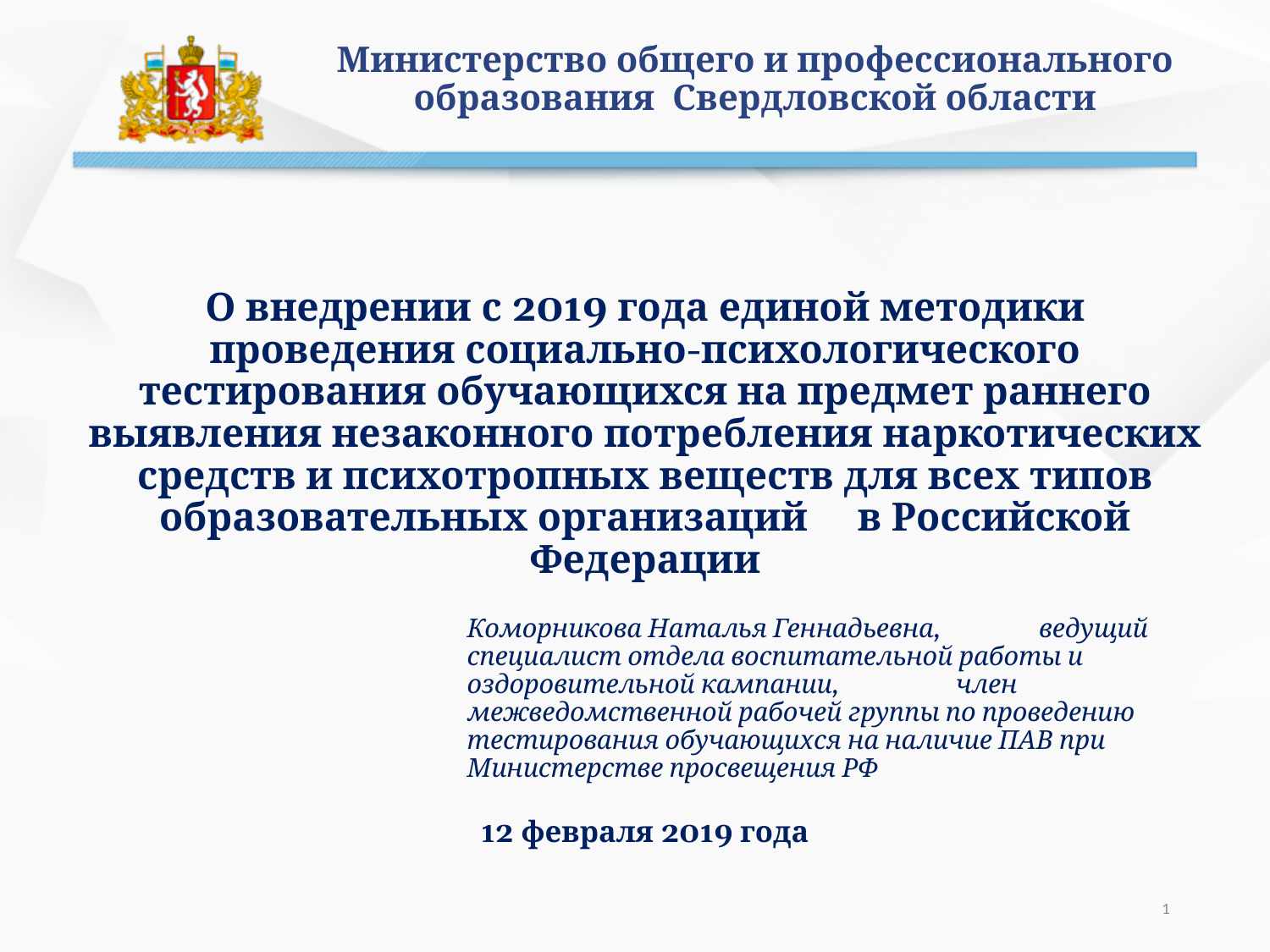

# Министерство общего и профессионального образования  Свердловской области

О внедрении с 2019 года единой методики проведения социально-психологического тестирования обучающихся на предмет раннего выявления незаконного потребления наркотических средств и психотропных веществ для всех типов образовательных организаций     в Российской Федерации

Коморникова Наталья Геннадьевна,                ведущий специалист отдела воспитательной работы и оздоровительной кампании,                   член межведомственной рабочей группы по проведению тестирования обучающихся на наличие ПАВ при Министерстве просвещения РФ

12 февраля 2019 года

1